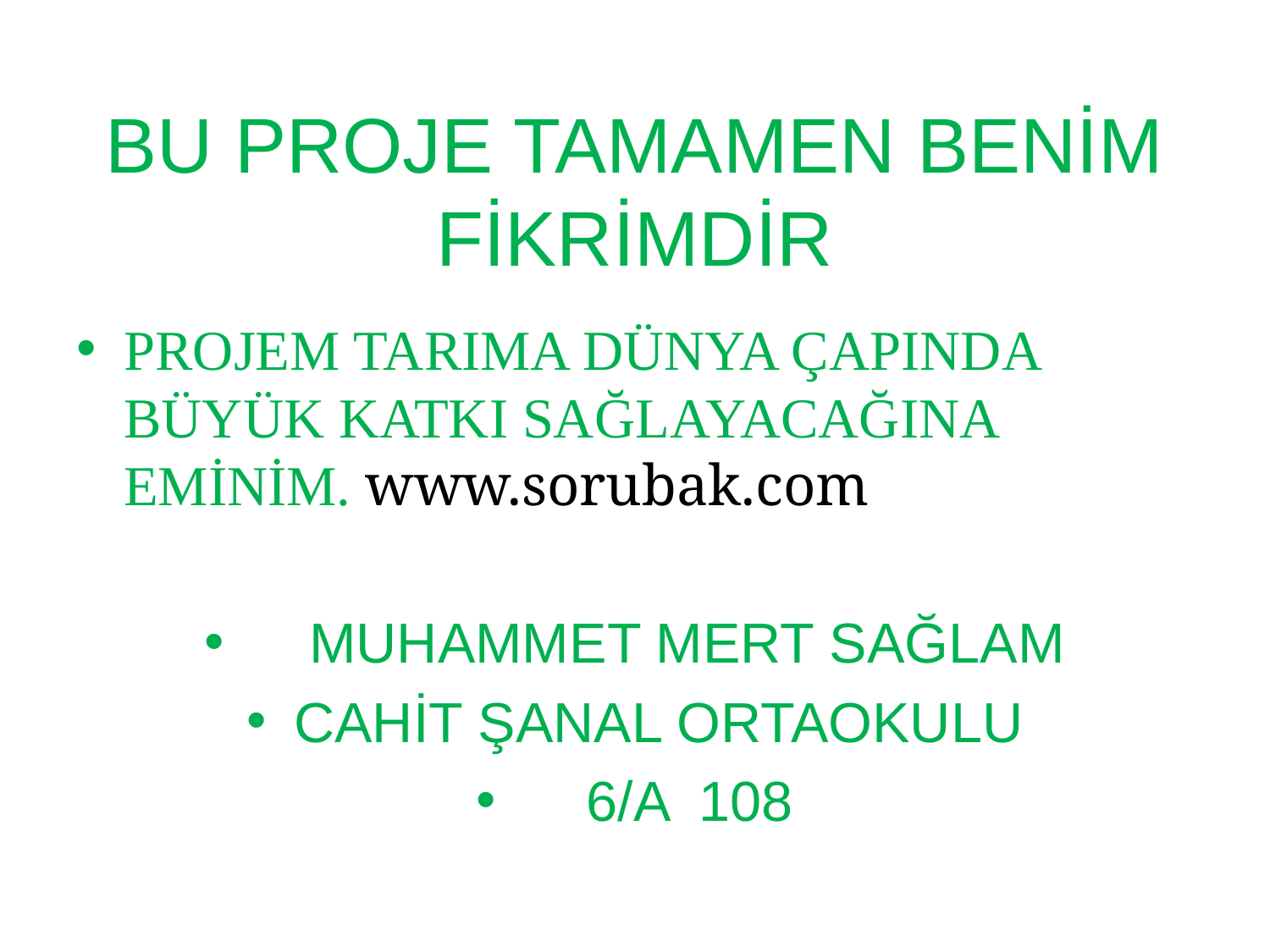

# BU PROJE TAMAMEN BENİM FİKRİMDİR
PROJEM TARIMA DÜNYA ÇAPINDA BÜYÜK KATKI SAĞLAYACAĞINA EMİNİM. www.sorubak.com

    MUHAMMET MERT SAĞLAM
CAHİT ŞANAL ORTAOKULU
    6/A  108